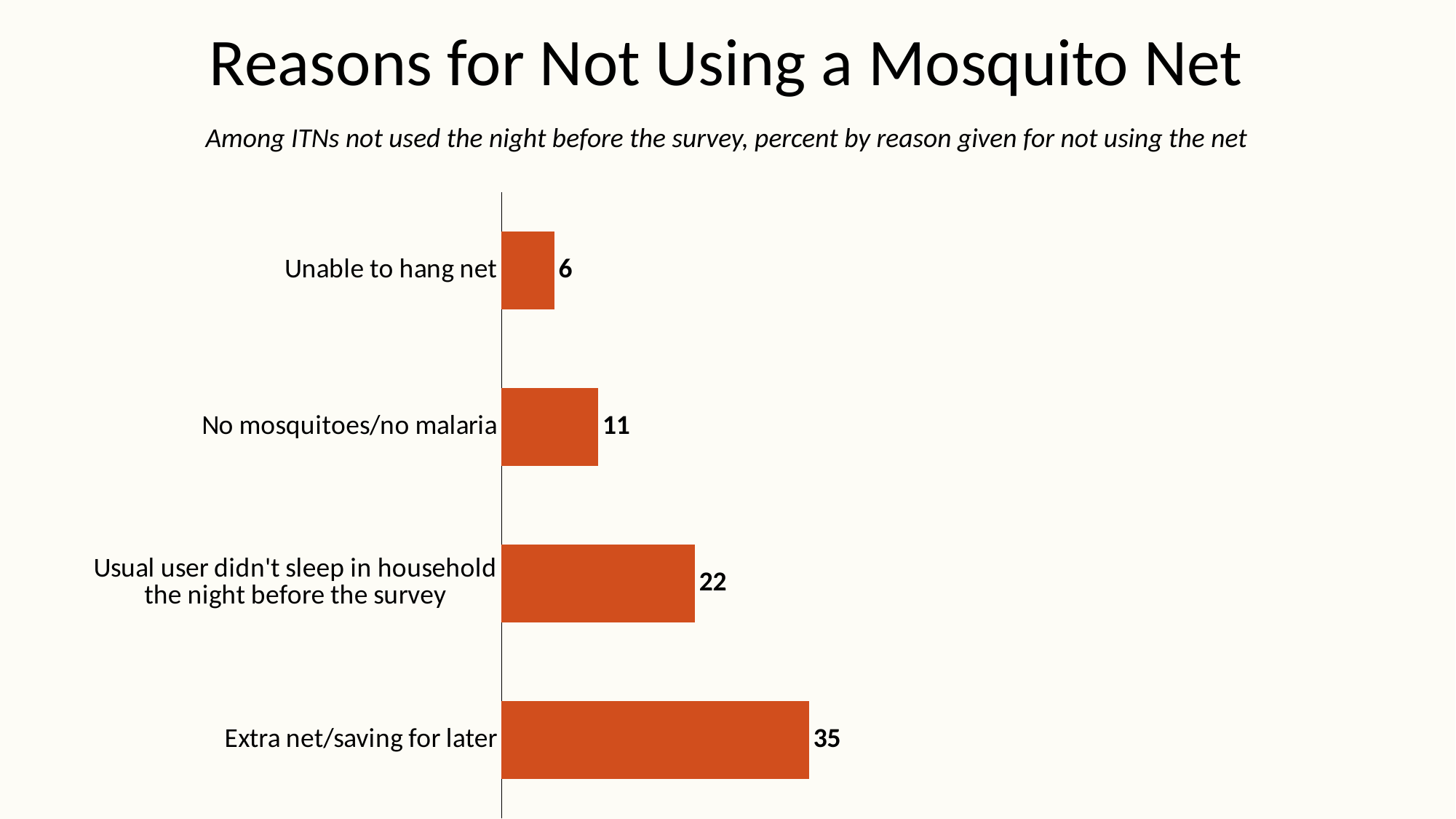

# Reasons for Not Using a Mosquito Net
Among ITNs not used the night before the survey, percent by reason given for not using the net

### Chart

| Category | Series 1 |
|---|---|
| Extra net/saving for later | 35.0 |
| Usual user didn't sleep in household the night before the survey | 22.0 |
| No mosquitoes/no malaria | 11.0 |
| Unable to hang net | 6.0 |